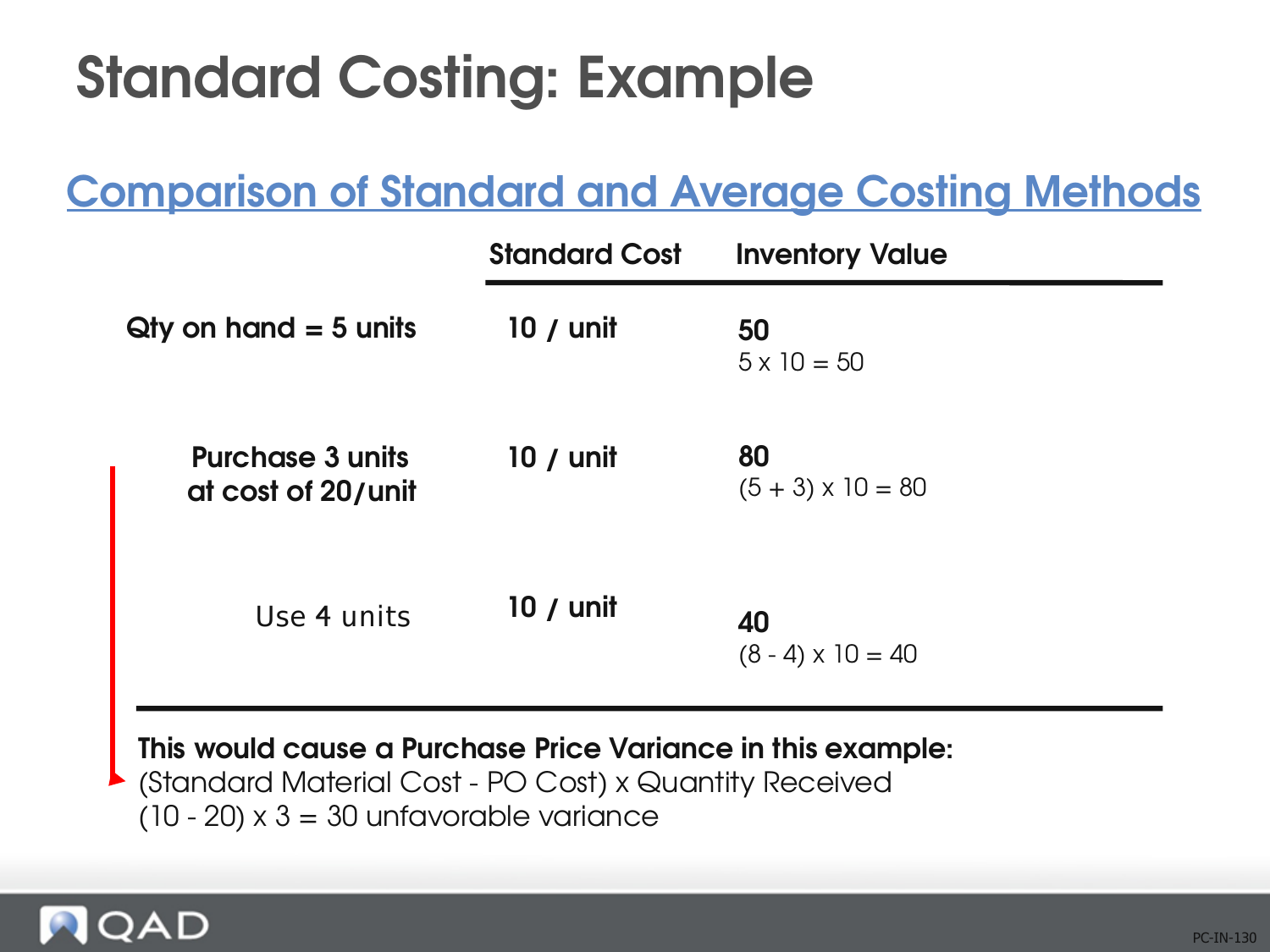

# Standard Costing: Example
Comparison of Standard and Average Costing Methods
Standard Cost
Inventory Value

Qty on hand = 5 units

Purchase 3 units
at cost of 20/unit

10 / unit

10 / unit
10 / unit
50
5 x 10 = 50

80
(5 + 3) x 10 = 80

Use 4 units
40
(8 - 4) x 10 = 40

This would cause a Purchase Price Variance in this example:
(Standard Material Cost - PO Cost) x Quantity Received
(10 - 20) x 3 = 30 unfavorable variance
PC-IN-130